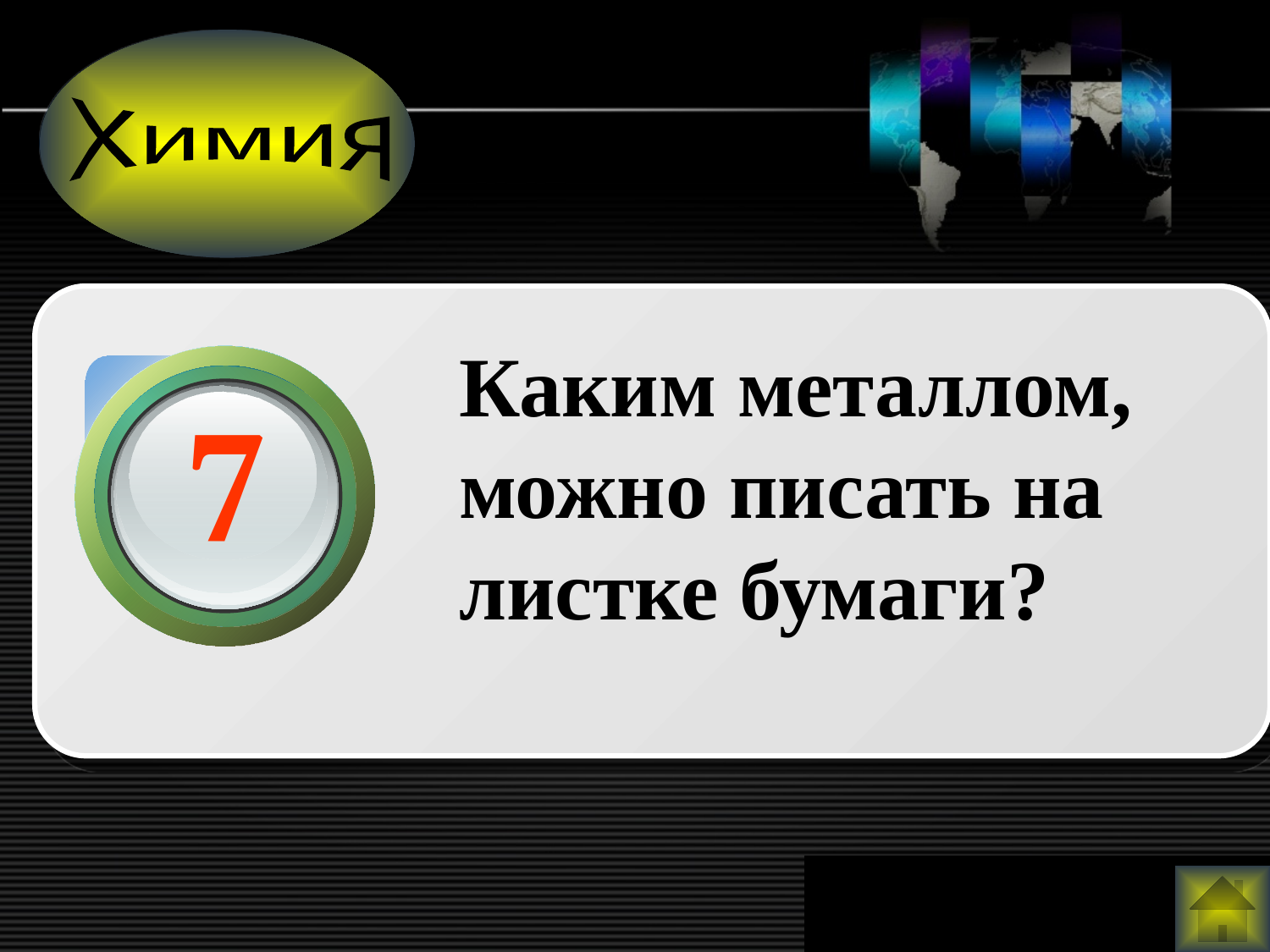

Химия

Каким металлом, можно писать на листке бумаги?

7

www.themegallery.com